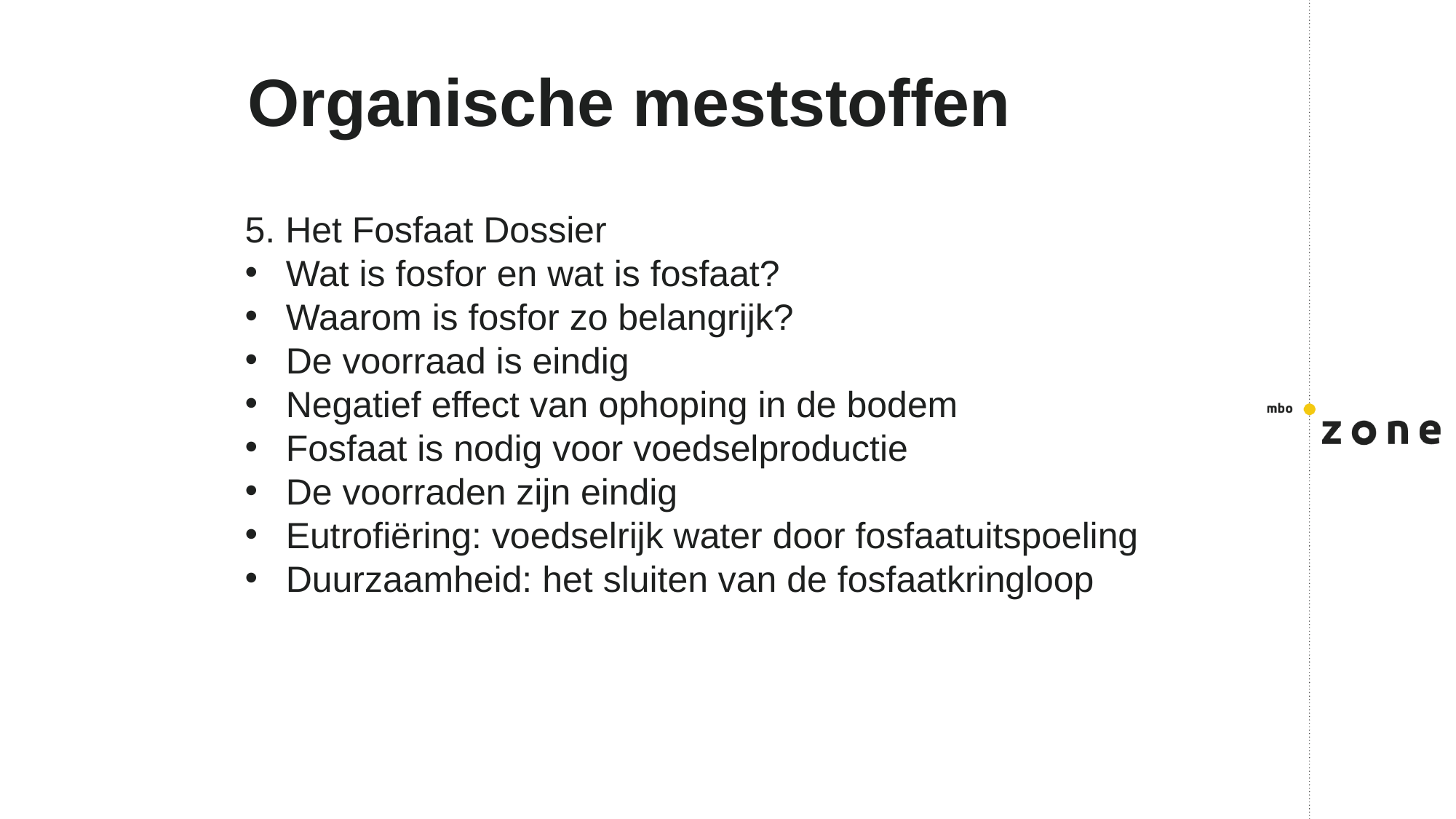

# Organische meststoffen
5. Het Fosfaat Dossier
Wat is fosfor en wat is fosfaat?
Waarom is fosfor zo belangrijk?
De voorraad is eindig
Negatief effect van ophoping in de bodem
Fosfaat is nodig voor voedselproductie
De voorraden zijn eindig
Eutrofiëring: voedselrijk water door fosfaatuitspoeling
Duurzaamheid: het sluiten van de fosfaatkringloop